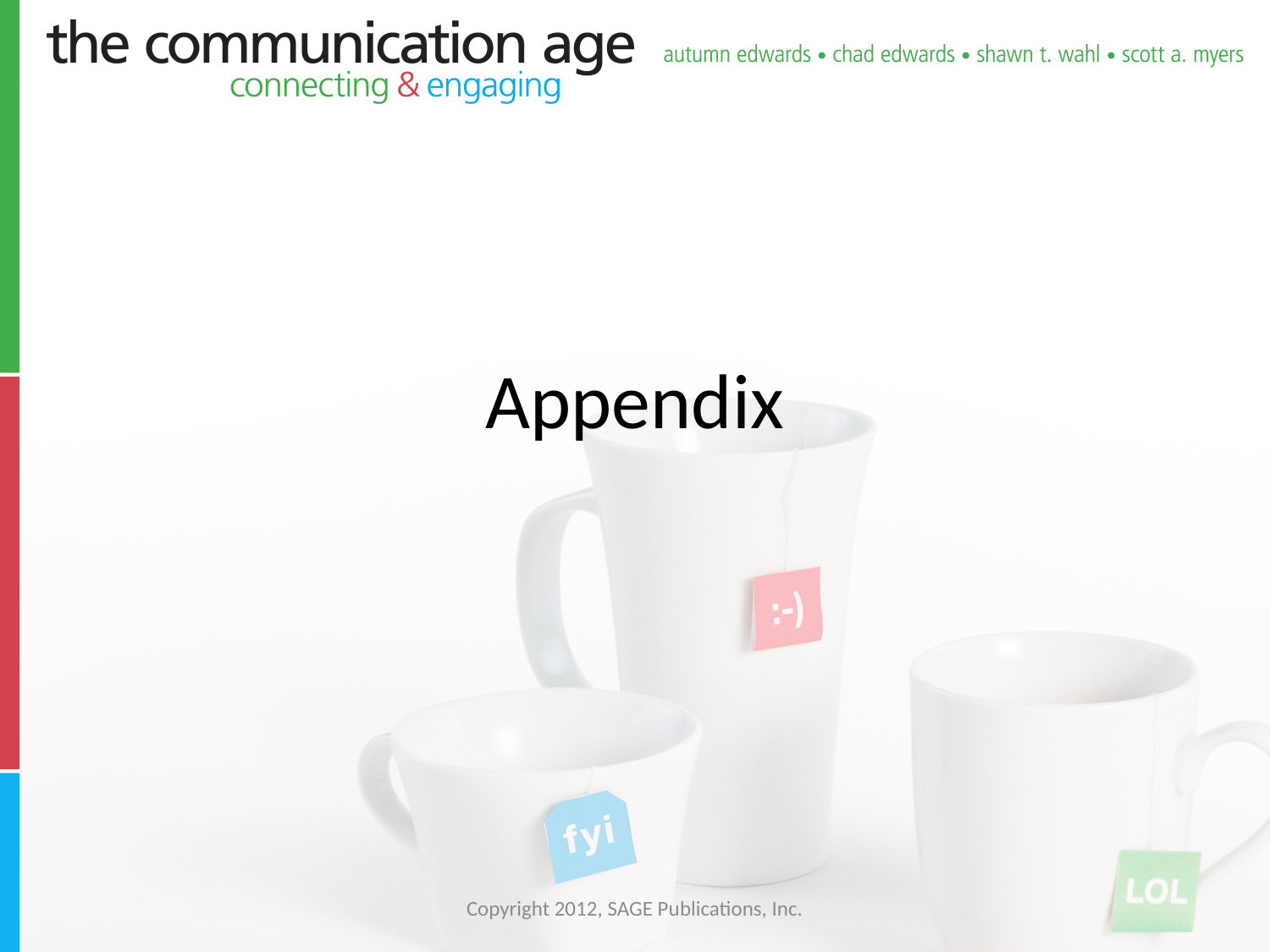

# Appendix

Copyright 2012, SAGE Publications, Inc.